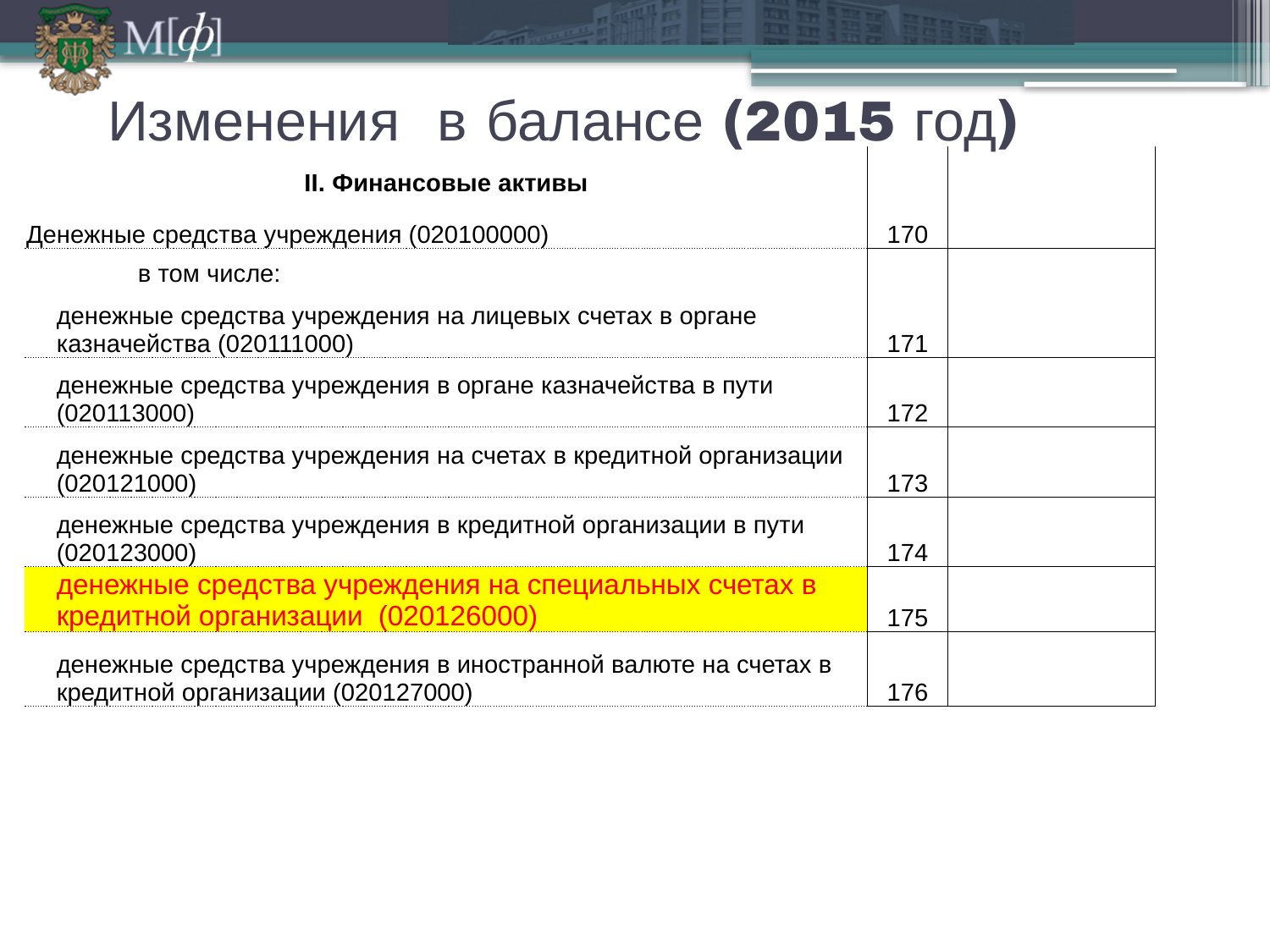

# Изменения  в балансе (2015 год)
| II. Финансовые активы |  |  |
| --- | --- | --- |
| Денежные средства учреждения (020100000) | 170 |  |
| в том числе: |  |  |
| денежные средства учреждения на лицевых счетах в органе казначейства (020111000) | 171 |  |
| денежные средства учреждения в органе казначейства в пути (020113000) | 172 |  |
| денежные средства учреждения на счетах в кредитной организации (020121000) | 173 |  |
| денежные средства учреждения в кредитной организации в пути (020123000) | 174 |  |
| денежные средства учреждения на специальных счетах в кредитной организации (020126000) | 175 |  |
| денежные средства учреждения в иностранной валюте на счетах в кредитной организации (020127000) | 176 |  |